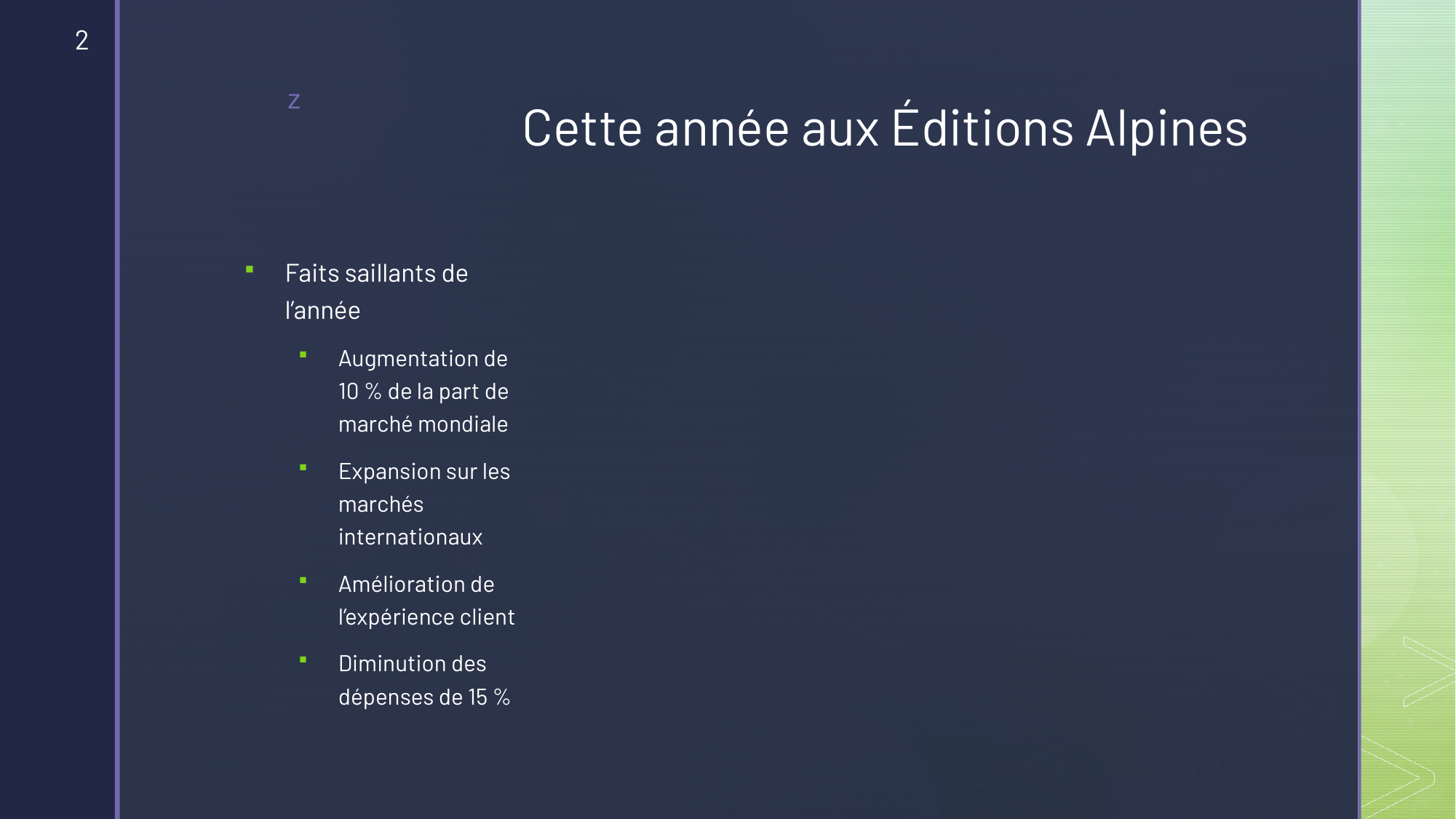

2
# Cette année aux Éditions Alpines
Faits saillants de l’année
Augmentation de 10 % de la part de marché mondiale
Expansion sur les marchés internationaux
Amélioration de l’expérience client
Diminution des dépenses de 15 %